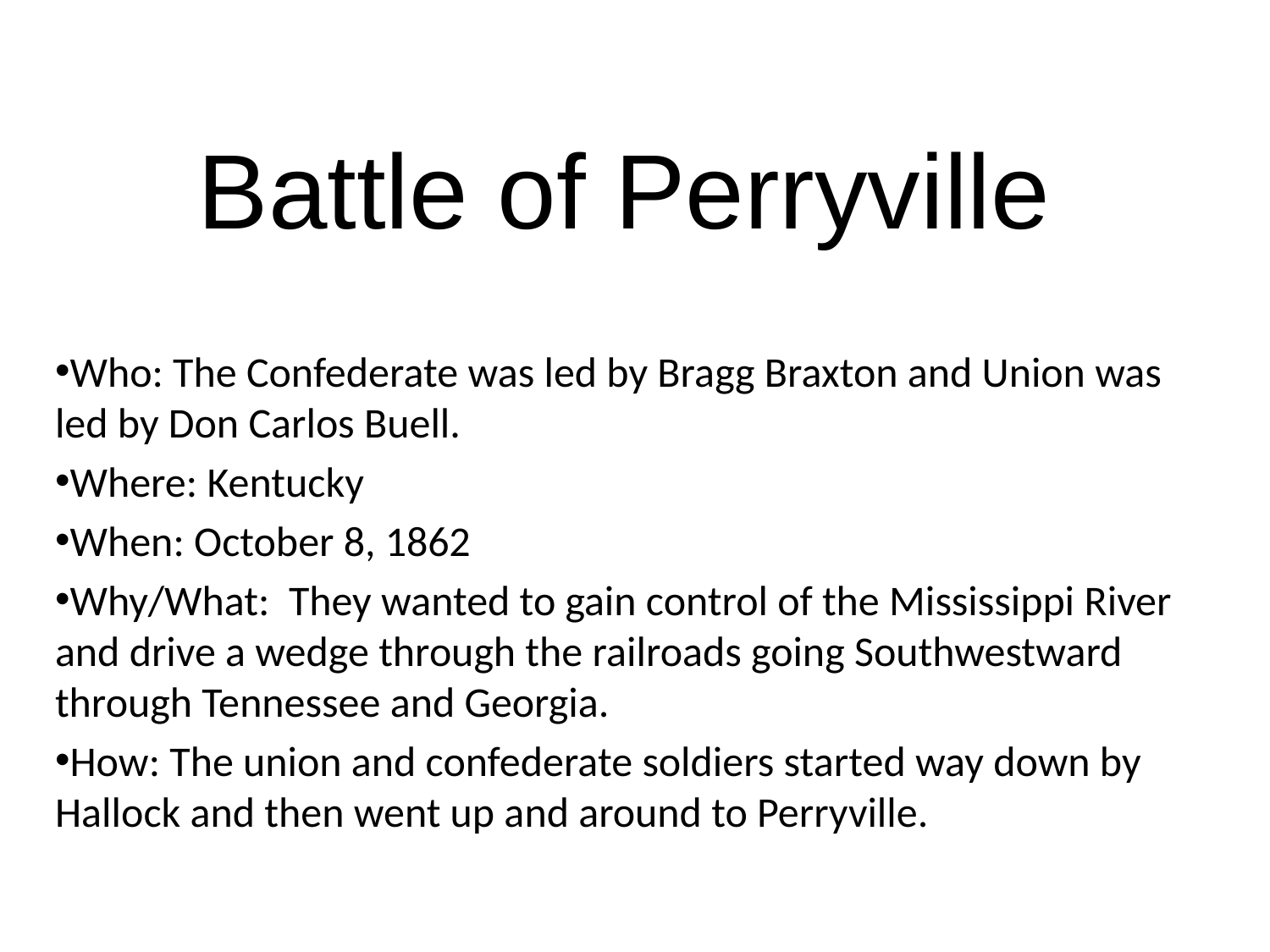

# Battle of Perryville
Who: The Confederate was led by Bragg Braxton and Union was led by Don Carlos Buell.
Where: Kentucky
When: October 8, 1862
Why/What:  They wanted to gain control of the Mississippi River and drive a wedge through the railroads going Southwestward through Tennessee and Georgia.
How: The union and confederate soldiers started way down by Hallock and then went up and around to Perryville.